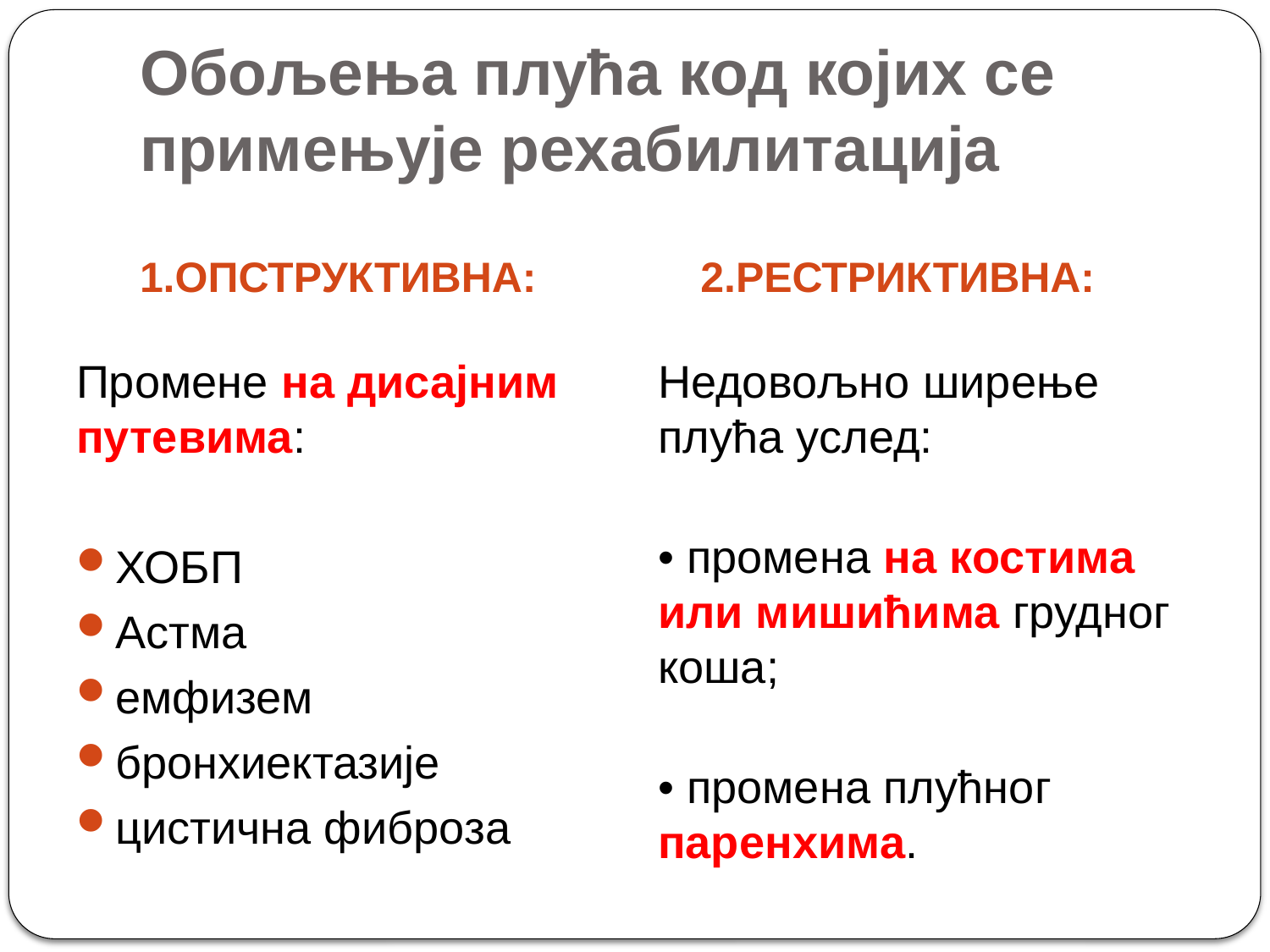

# Обољења плућа код којих се примењује рехабилитација
1.ОПСТРУКТИВНА:
2.РЕСТРИКТИВНА:
Промене на дисајним
путевима:

ХОБП
Астма
емфизем
бронхиектазије
цистична фиброза
Недовољнo ширење плућа услед:
• промена на костима или мишићима грудног коша;
• промена плућног паренхима.
17